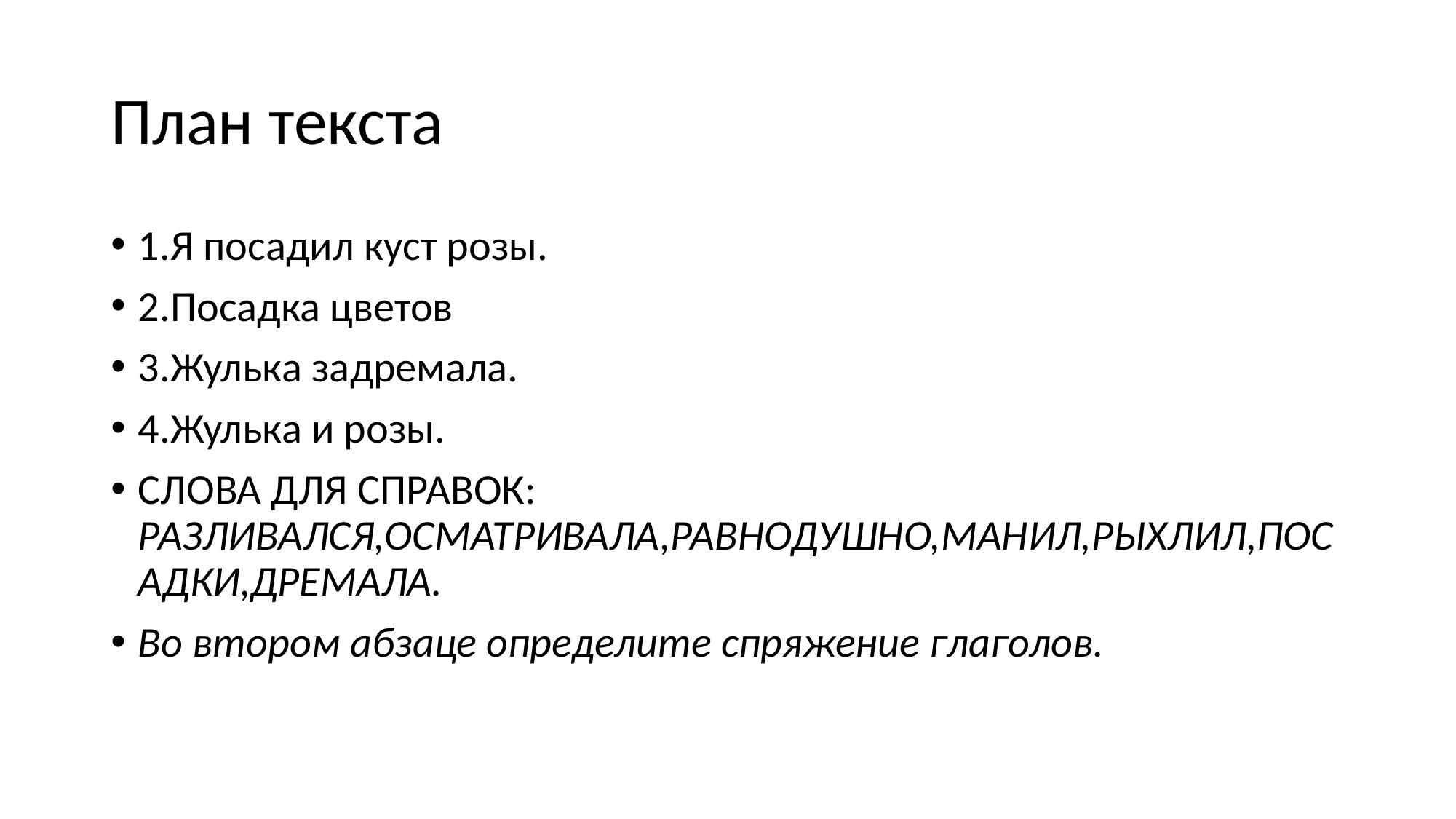

# План текста
1.Я посадил куст розы.
2.Посадка цветов
3.Жулька задремала.
4.Жулька и розы.
СЛОВА ДЛЯ СПРАВОК: РАЗЛИВАЛСЯ,ОСМАТРИВАЛА,РАВНОДУШНО,МАНИЛ,РЫХЛИЛ,ПОСАДКИ,ДРЕМАЛА.
Во втором абзаце определите спряжение глаголов.